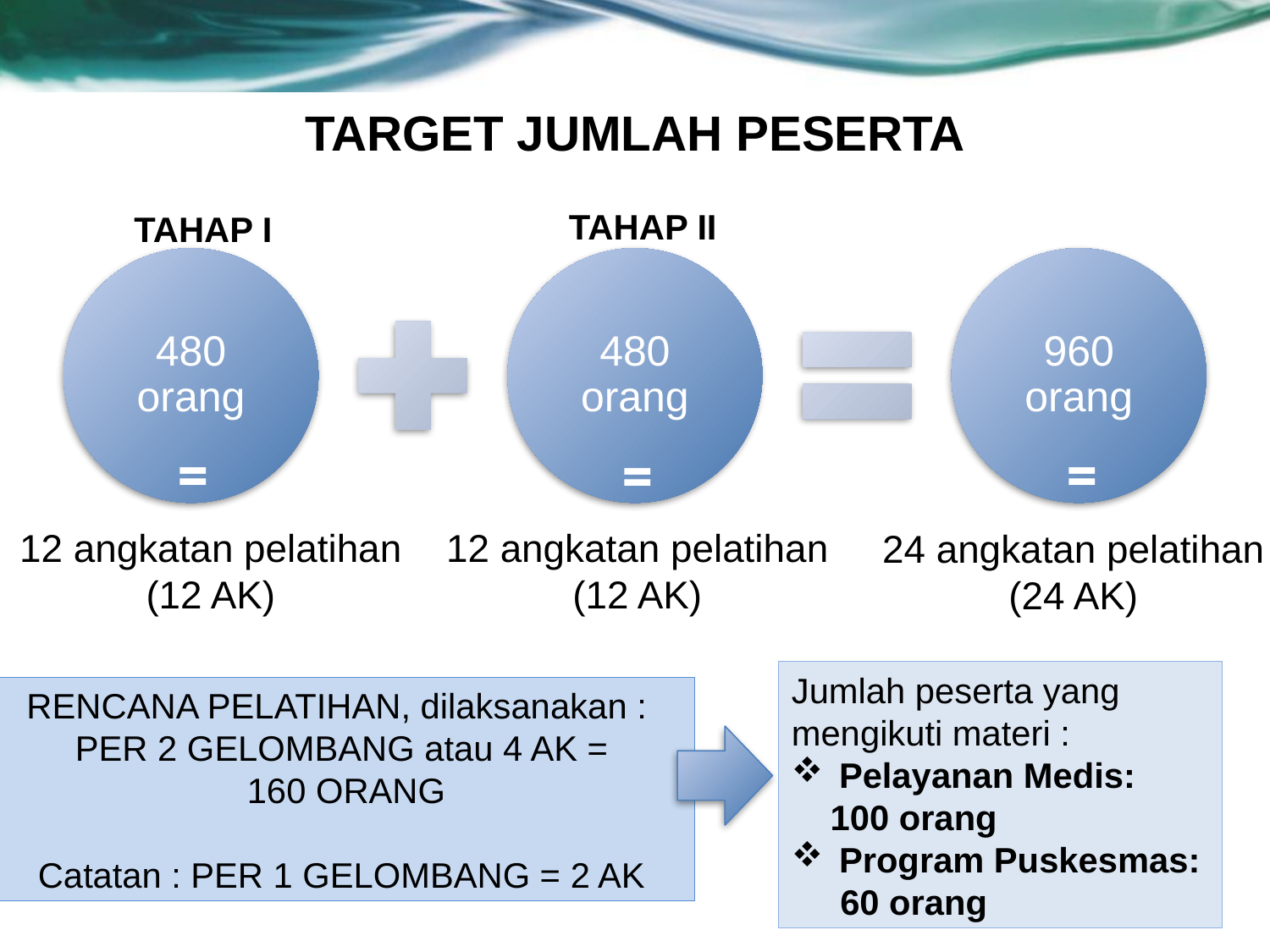

# TARGET JUMLAH PESERTA
TAHAP II
TAHAP I
480 orang

480 orang

960 orang
=
=
=
12 angkatan pelatihan
(12 AK)
12 angkatan pelatihan
(12 AK)
24 angkatan pelatihan
(24 AK)
Jumlah peserta yang
mengikuti materi :
Pelayanan Medis:
    100 orang
Program Puskesmas:
     60 orang
RENCANA PELATIHAN, dilaksanakan :
PER 2 GELOMBANG atau 4 AK =
160 ORANG

Catatan : PER 1 GELOMBANG = 2 AK